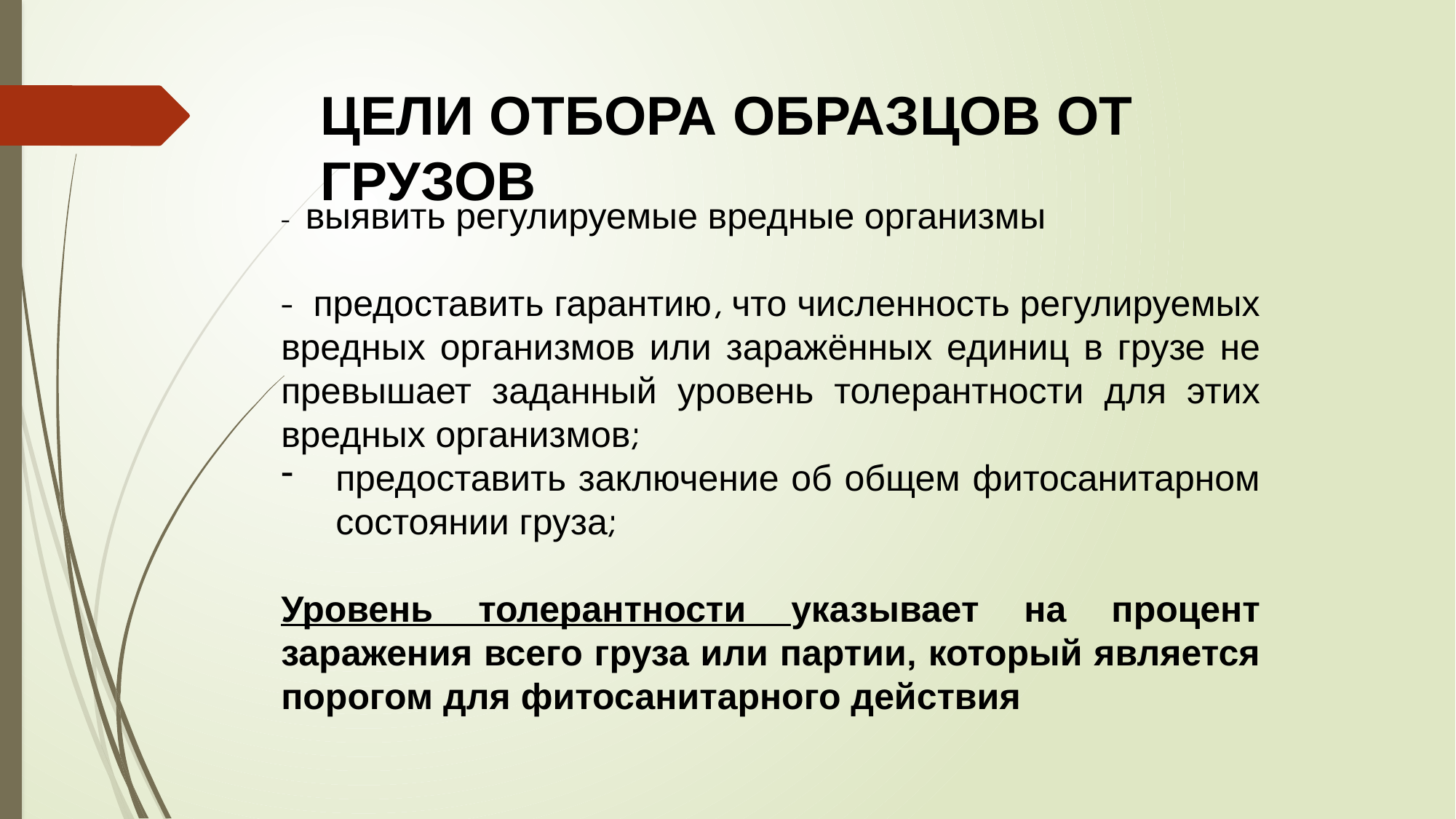

# ЦЕЛИ ОТБОРА ОБРАЗЦОВ ОТ ГРУЗОВ
-  выявить регулируемые вредные организмы

-  предоставить гарантию, что численность регулируемых вредных организмов или заражённых единиц в грузе не превышает заданный уровень толерантности для этих вредных организмов;
предоставить заключение об общем фитосанитарном состоянии груза;

Уровень толерантности указывает на процент заражения всего груза или партии, который является порогом для фитосанитарного действия